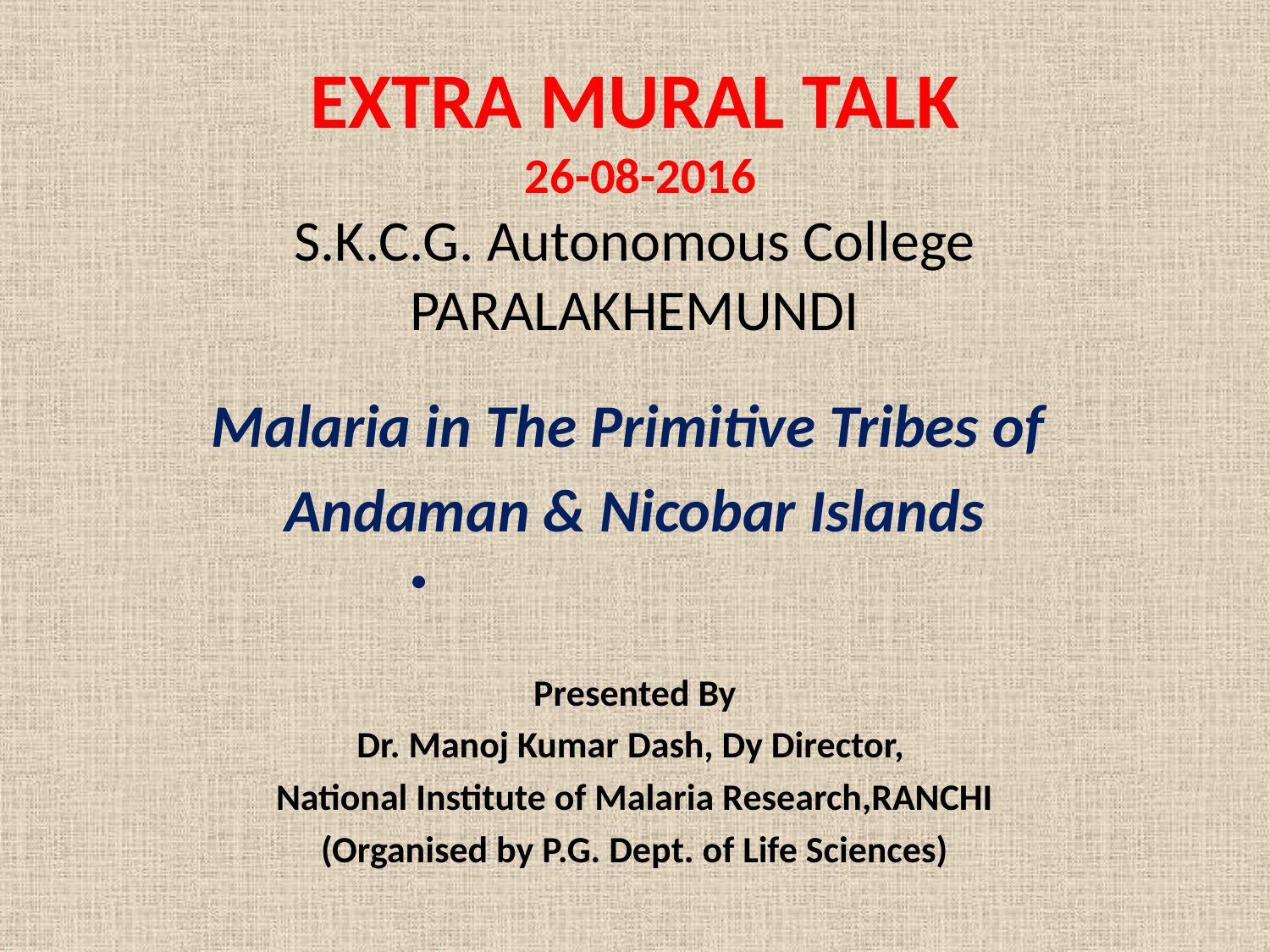

# EXTRA MURAL TALK 26-08-2016 S.K.C.G. Autonomous College PARALAKHEMUNDI
Malaria in The Primitive Tribes of
Andaman & Nicobar Islands

Presented By
Dr. Manoj Kumar Dash, Dy Director,
National Institute of Malaria Research,RANCHI
(Organised by P.G. Dept. of Life Sciences)